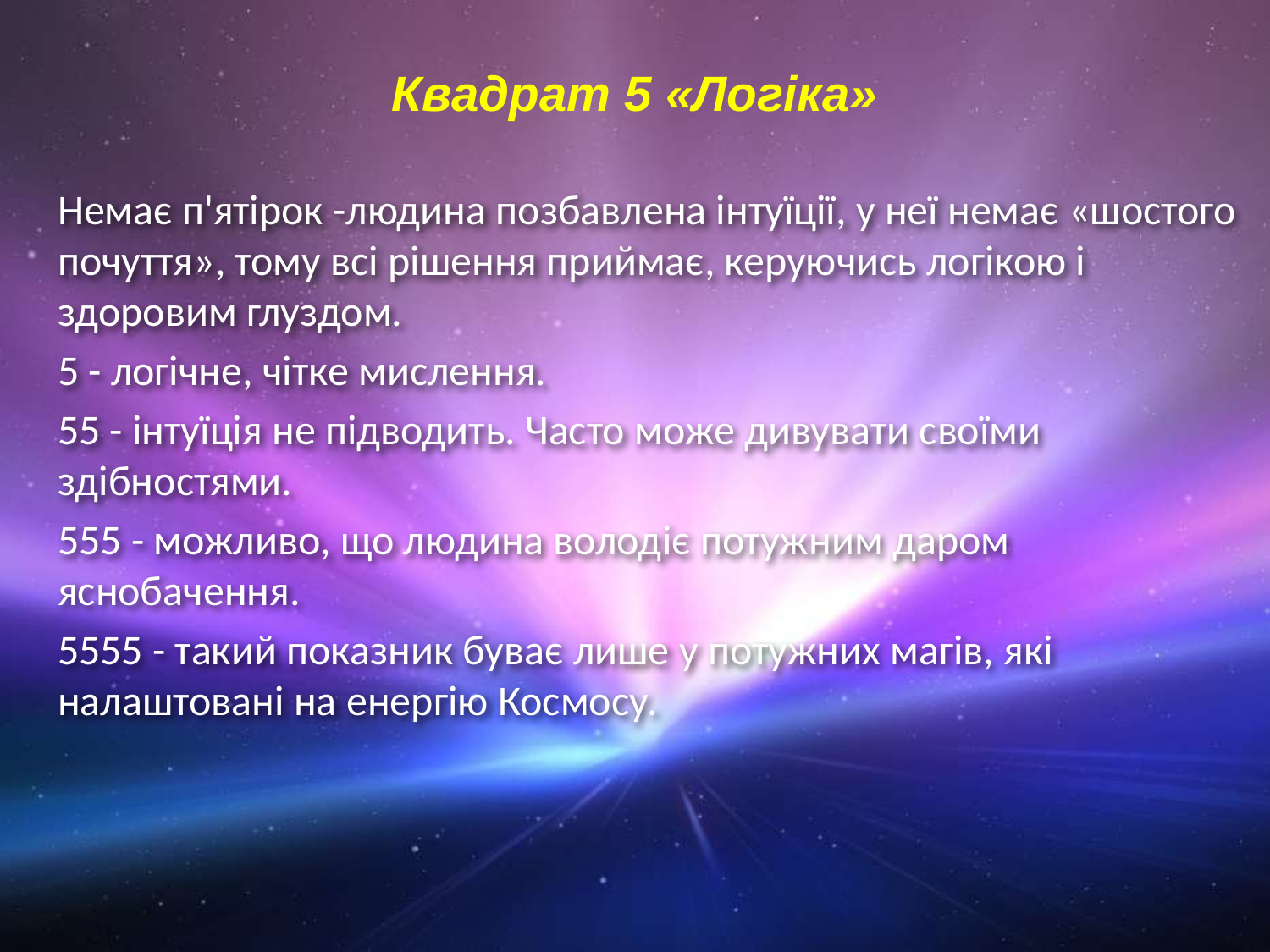

# Квадрат 5 «Логіка»
Немає п'ятірок -людина позбавлена інтуїції, у неї немає «шостого почуття», тому всі рішення приймає, керуючись логікою і здоровим глуздом.
5 - логічне, чітке мислення.
55 - інтуїція не підводить. Часто може дивувати своїми здібностями.
555 - можливо, що людина володіє потужним даром яснобачення.
5555 - такий показник буває лише у потужних магів, які налаштовані на енергію Космосу.